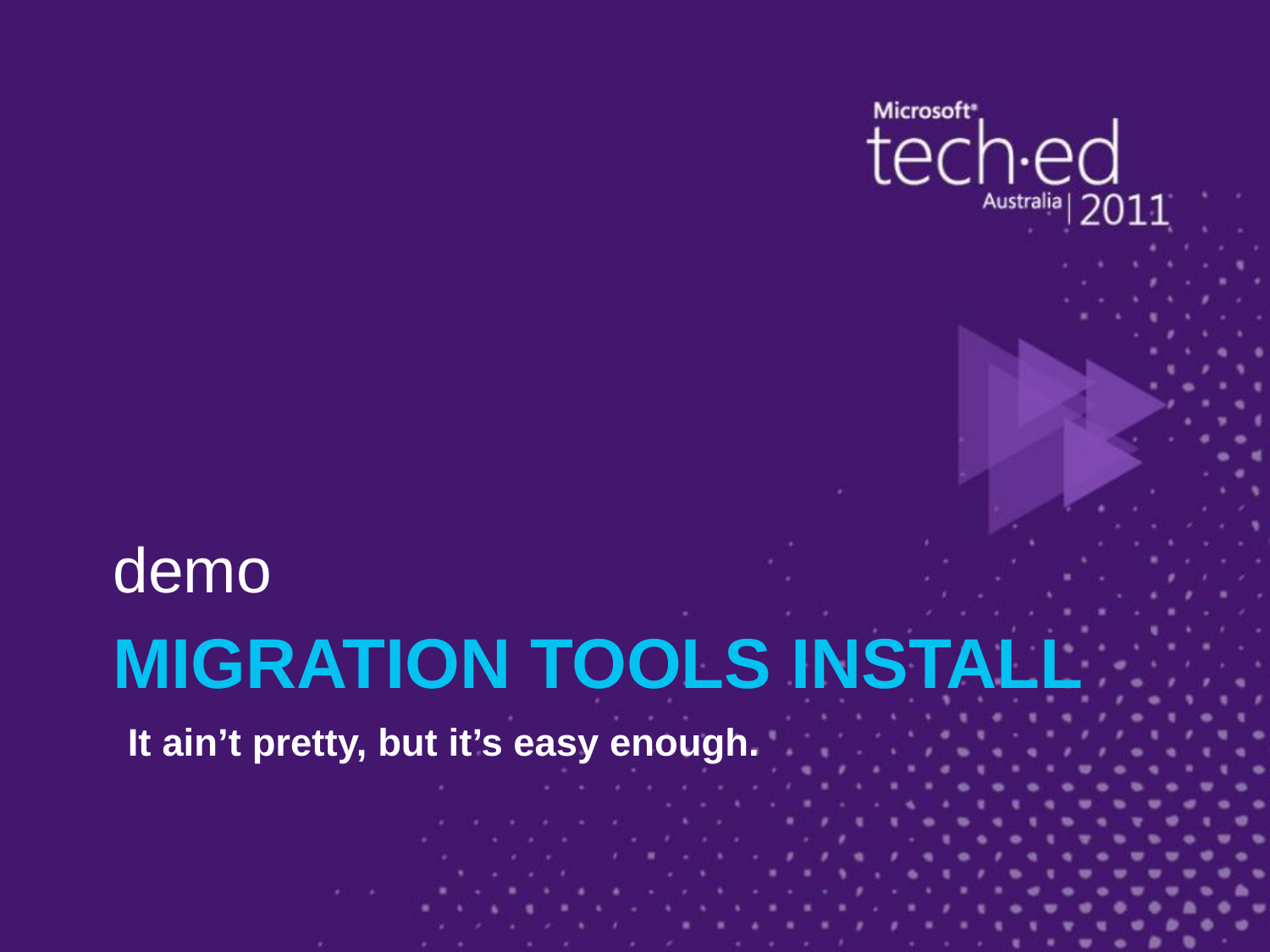

demo
# Migration Tools Install
It ain’t pretty, but it’s easy enough.